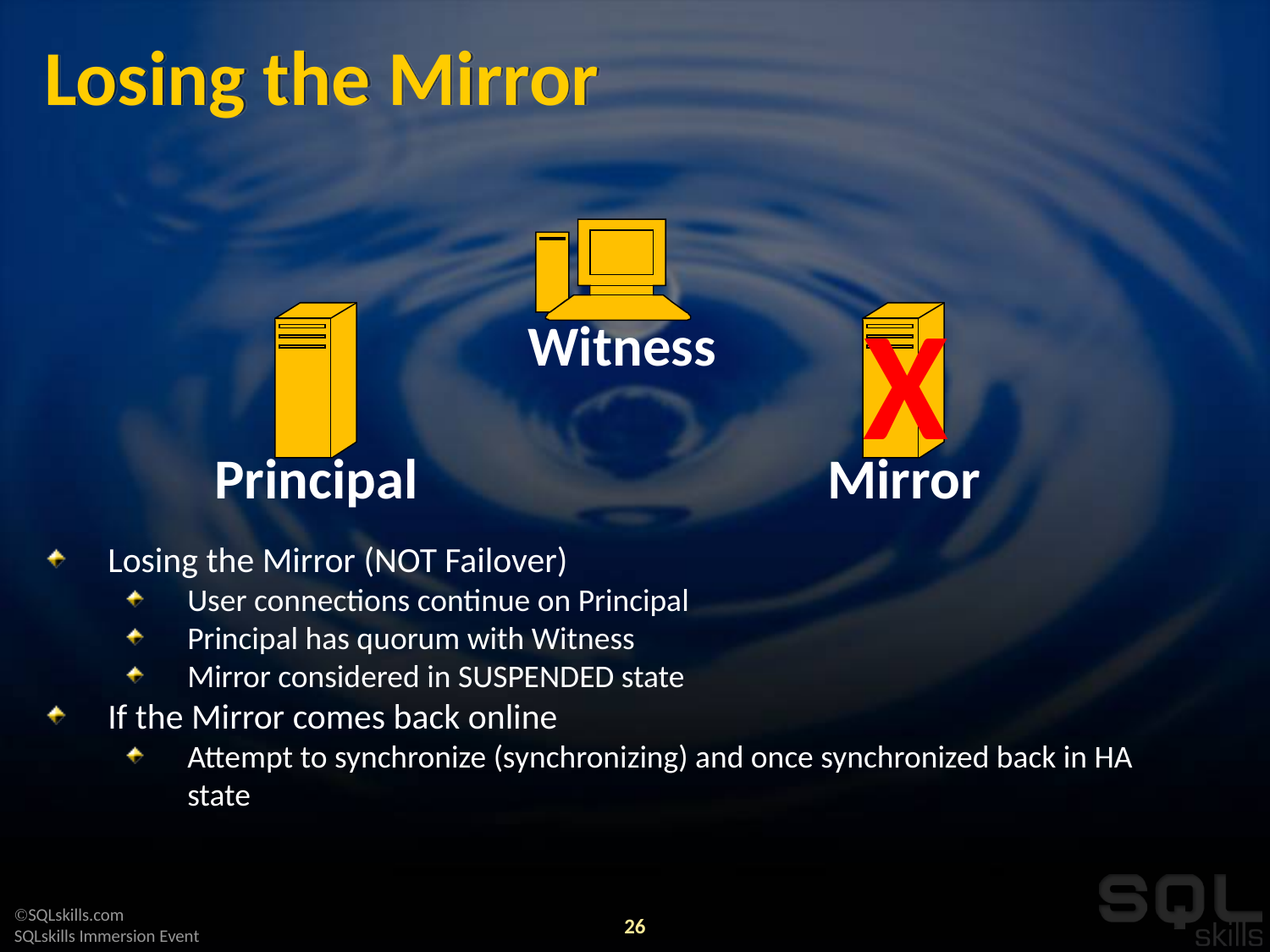

# Losing the Mirror

Losing the Mirror (NOT Failover)
User connections continue on Principal
Principal has quorum with Witness
Mirror considered in SUSPENDED state
If the Mirror comes back online
Attempt to synchronize (synchronizing) and once synchronized back in HA state

Witness
X
Principal
Mirror
26